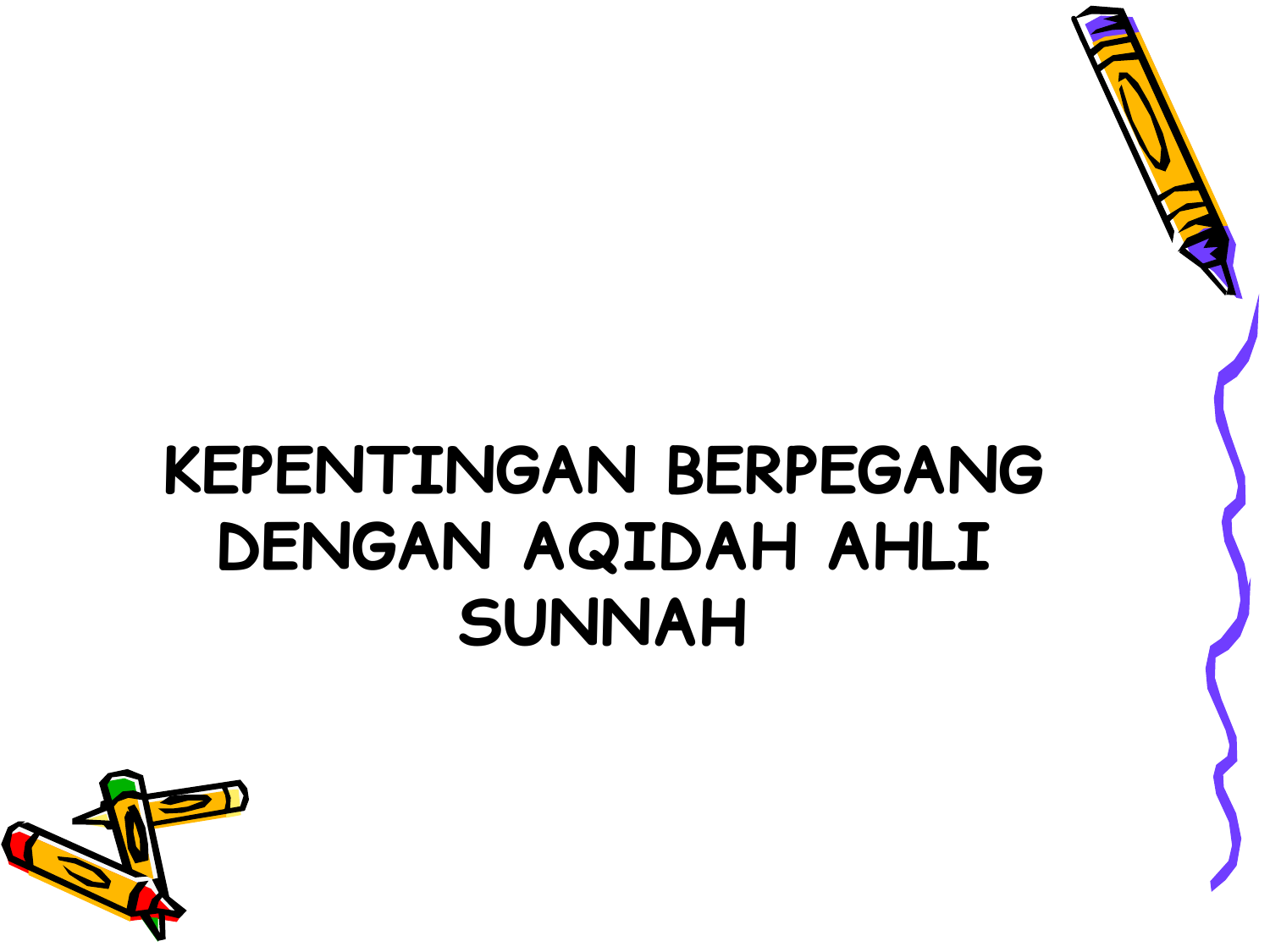

# KEPENTINGAN BERPEGANG DENGAN AQIDAH AHLI SUNNAH